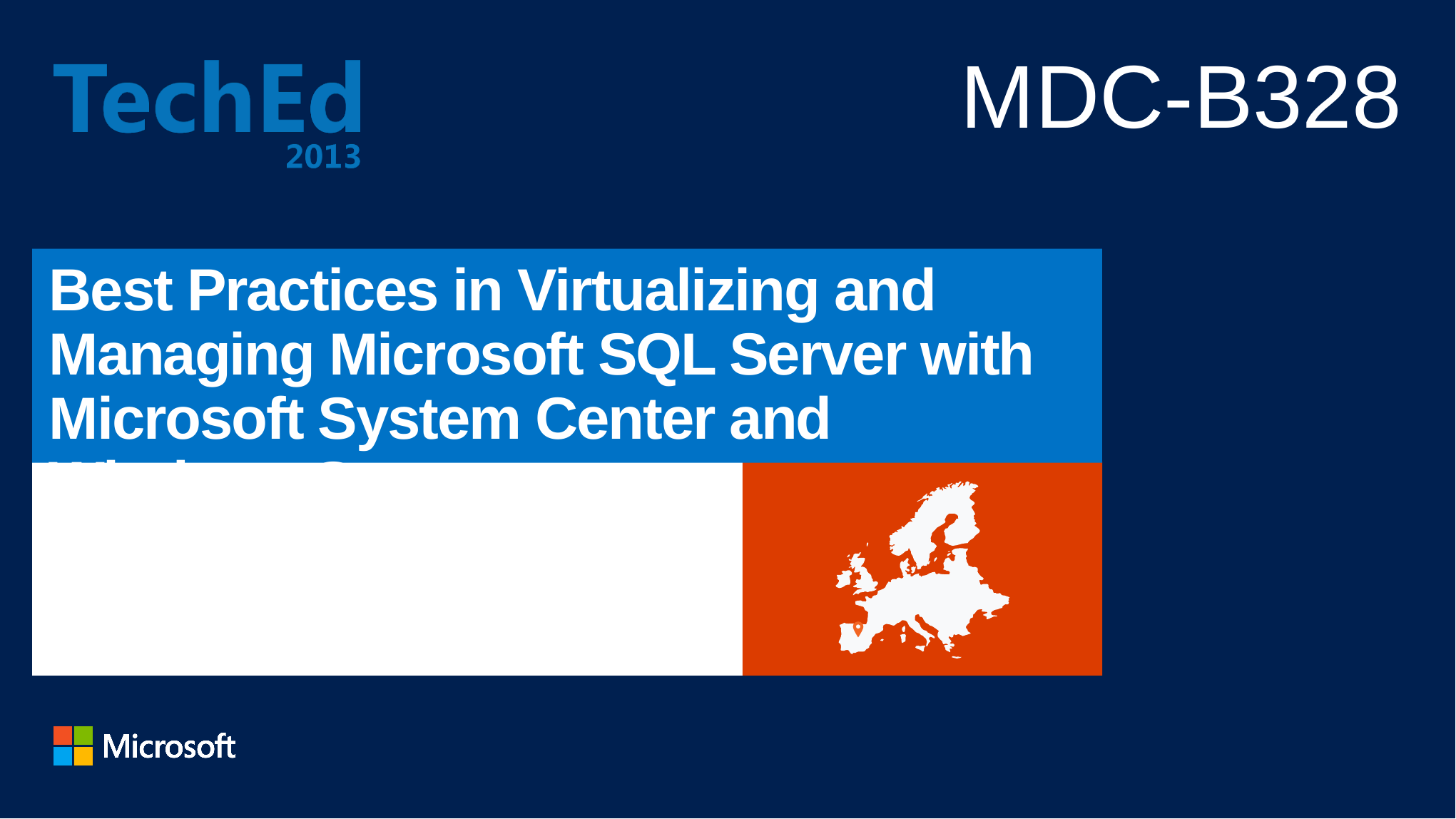

MDC-B328
# Best Practices in Virtualizing and Managing Microsoft SQL Server with Microsoft System Center and Windows Server
Annur Sumar [MVP]
Regional Practice Leader
Concurrency Inc